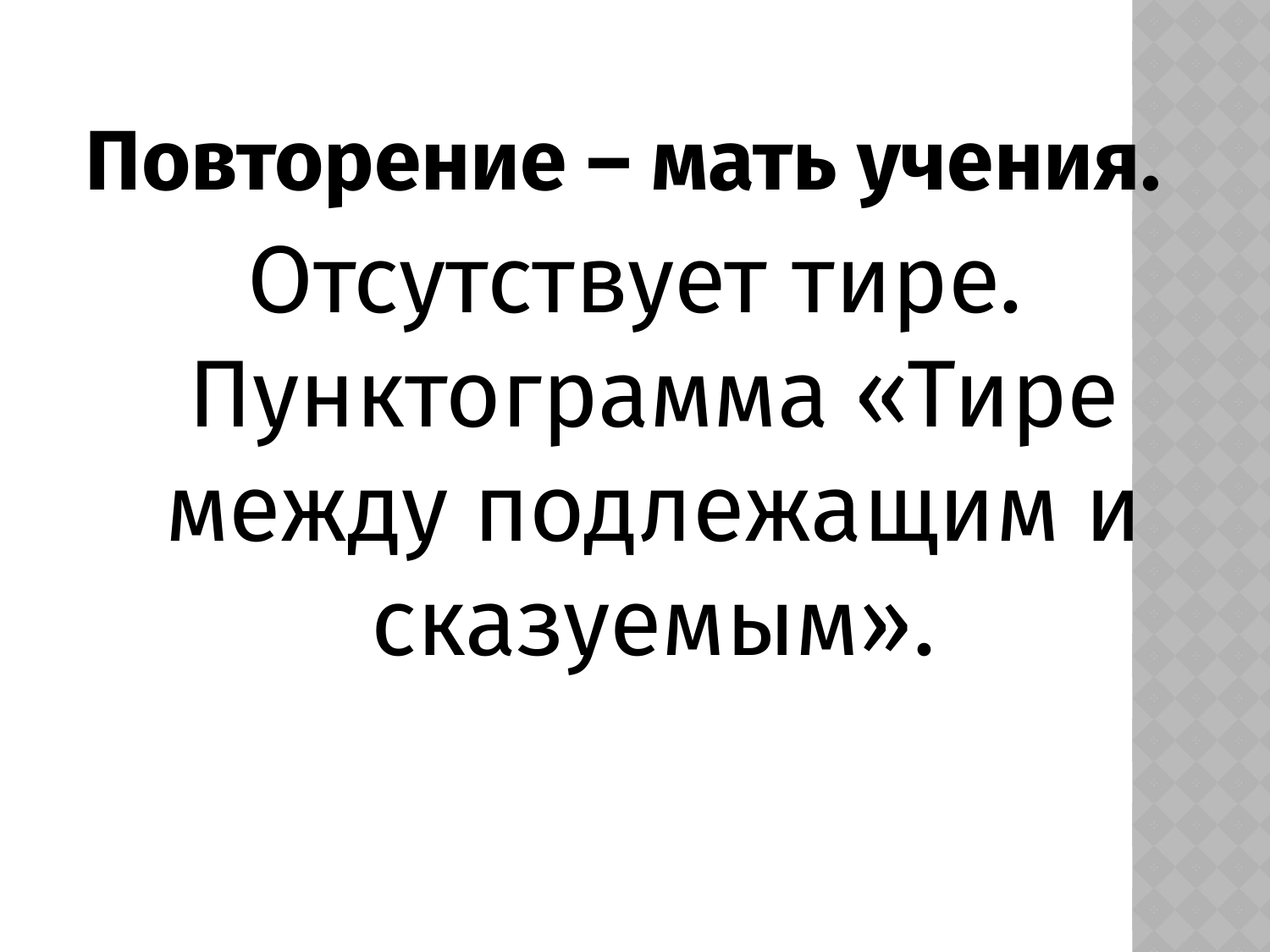

Повторение – мать учения.
Отсутствует тире. Пунктограмма «Тире между подлежащим и сказуемым».